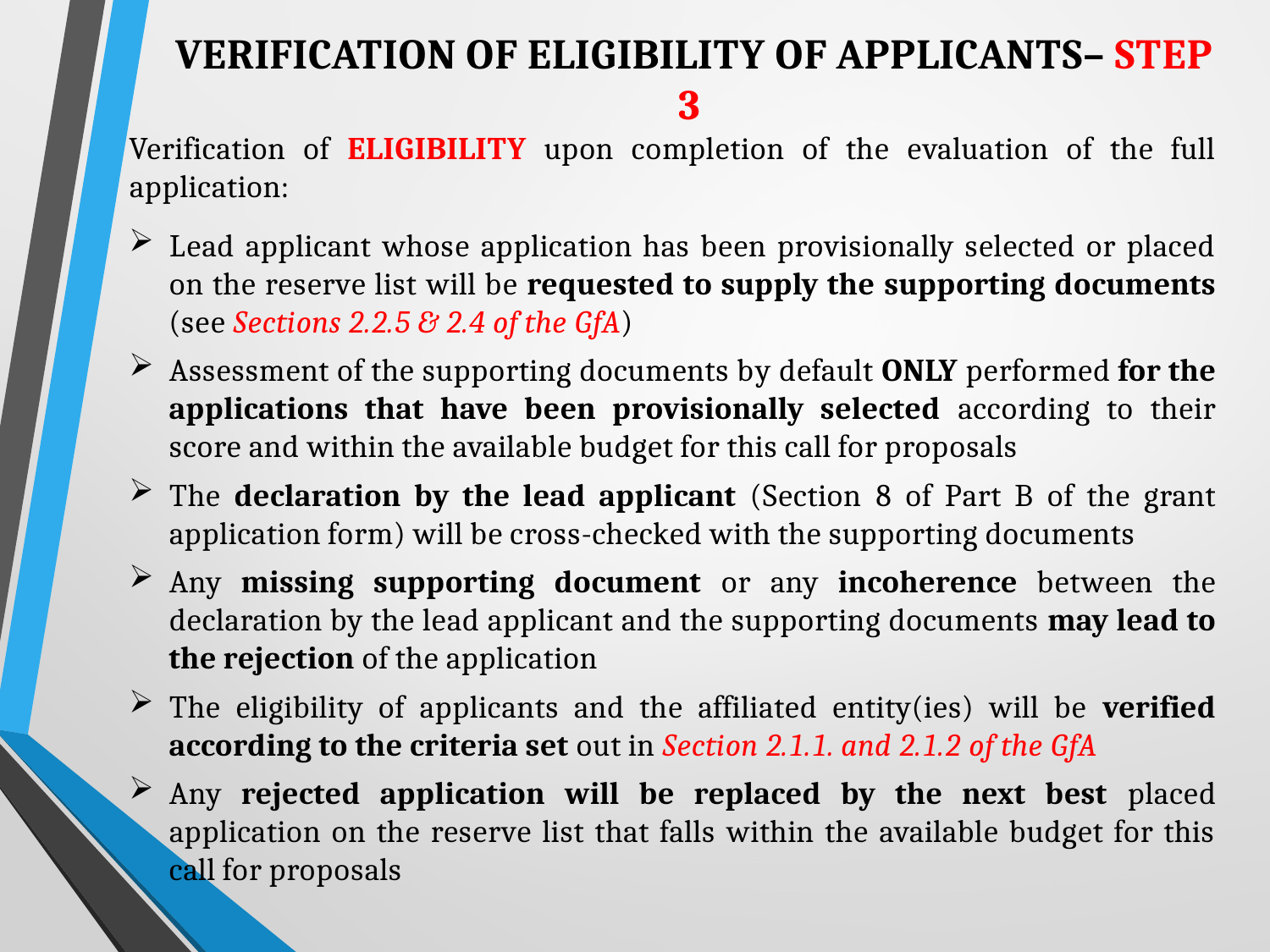

VERIFICATION OF ELIGIBILITY OF APPLICANTS– STEP 3

Verification of ELIGIBILITY upon completion of the evaluation of the full application:
Lead applicant whose application has been provisionally selected or placed on the reserve list will be requested to supply the supporting documents (see Sections 2.2.5 & 2.4 of the GfA)
Assessment of the supporting documents by default ONLY performed for the applications that have been provisionally selected according to their score and within the available budget for this call for proposals
The declaration by the lead applicant (Section 8 of Part B of the grant application form) will be cross-checked with the supporting documents
Any missing supporting document or any incoherence between the declaration by the lead applicant and the supporting documents may lead to the rejection of the application
The eligibility of applicants and the affiliated entity(ies) will be verified according to the criteria set out in Section 2.1.1. and 2.1.2 of the GfA
Any rejected application will be replaced by the next best placed application on the reserve list that falls within the available budget for this call for proposals